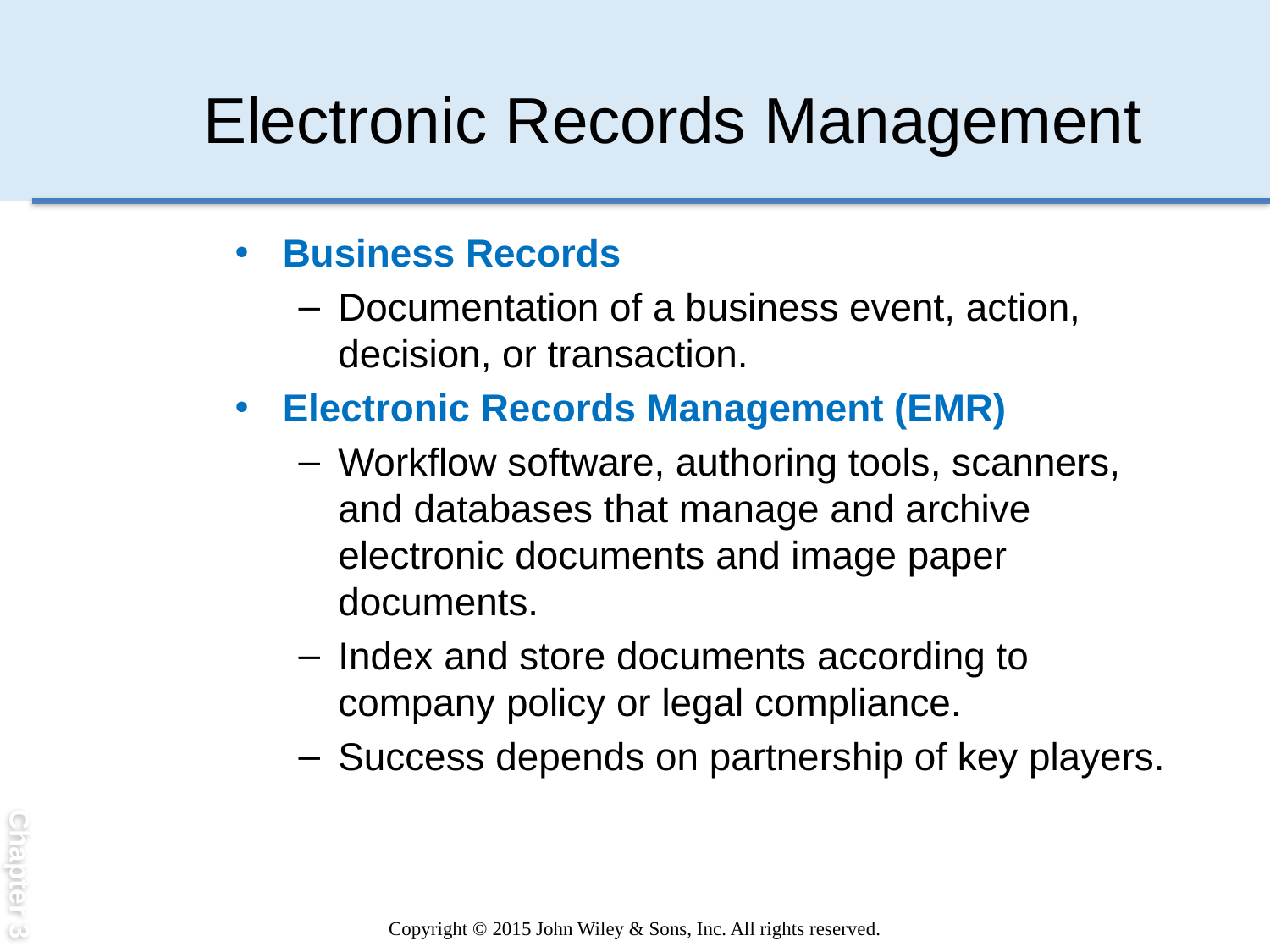

Chapter 3
# Electronic Records Management
Business Records
Documentation of a business event, action, decision, or transaction.
Electronic Records Management (EMR)
Workflow software, authoring tools, scanners, and databases that manage and archive electronic documents and image paper documents.
Index and store documents according to company policy or legal compliance.
Success depends on partnership of key players.